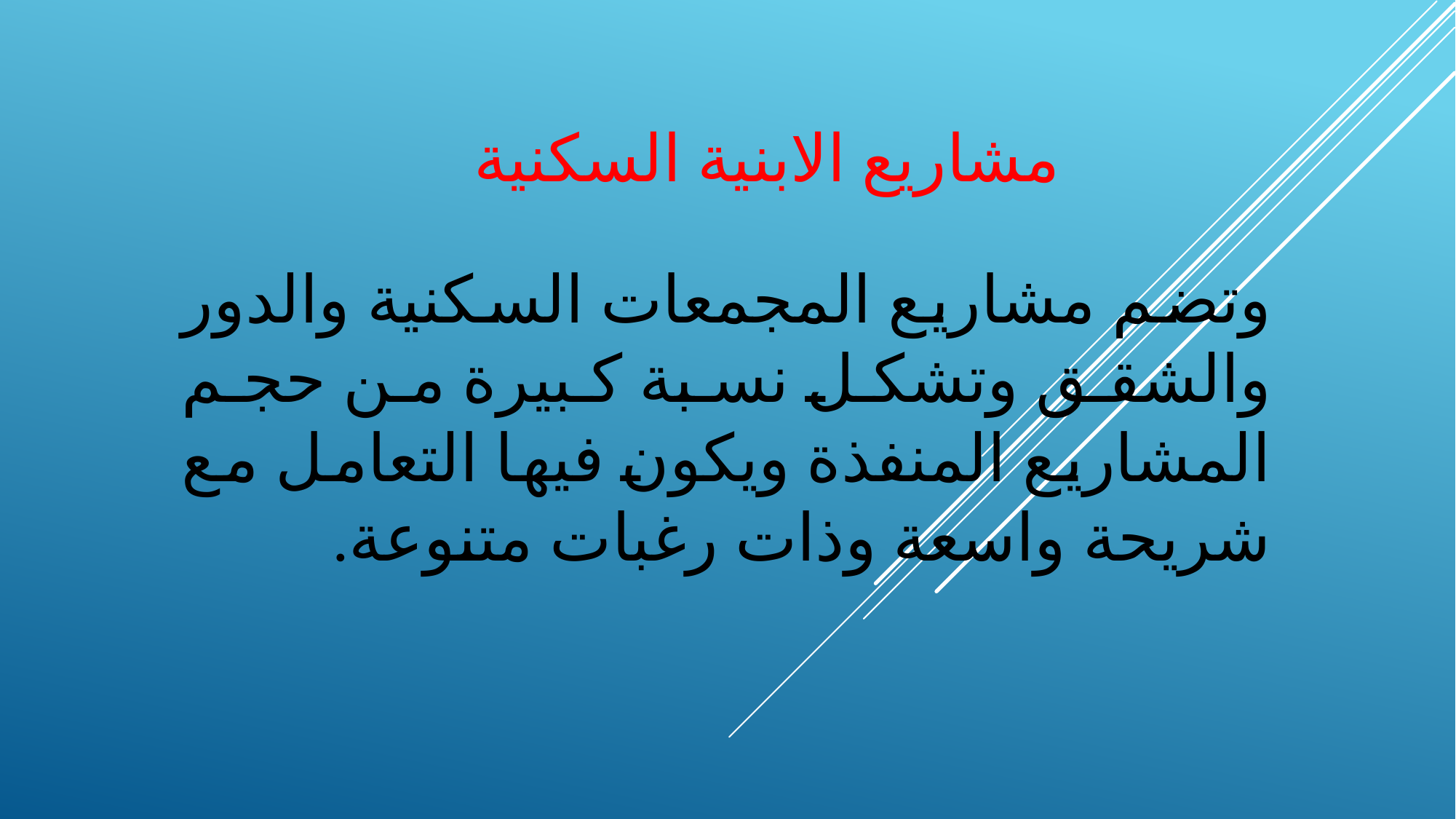

# مشاريع الابنية السكنية
وتضم مشاريع المجمعات السكنية والدور والشقق وتشكل نسبة كبيرة من حجم المشاريع المنفذة ويكون فيها التعامل مع شريحة واسعة وذات رغبات متنوعة.